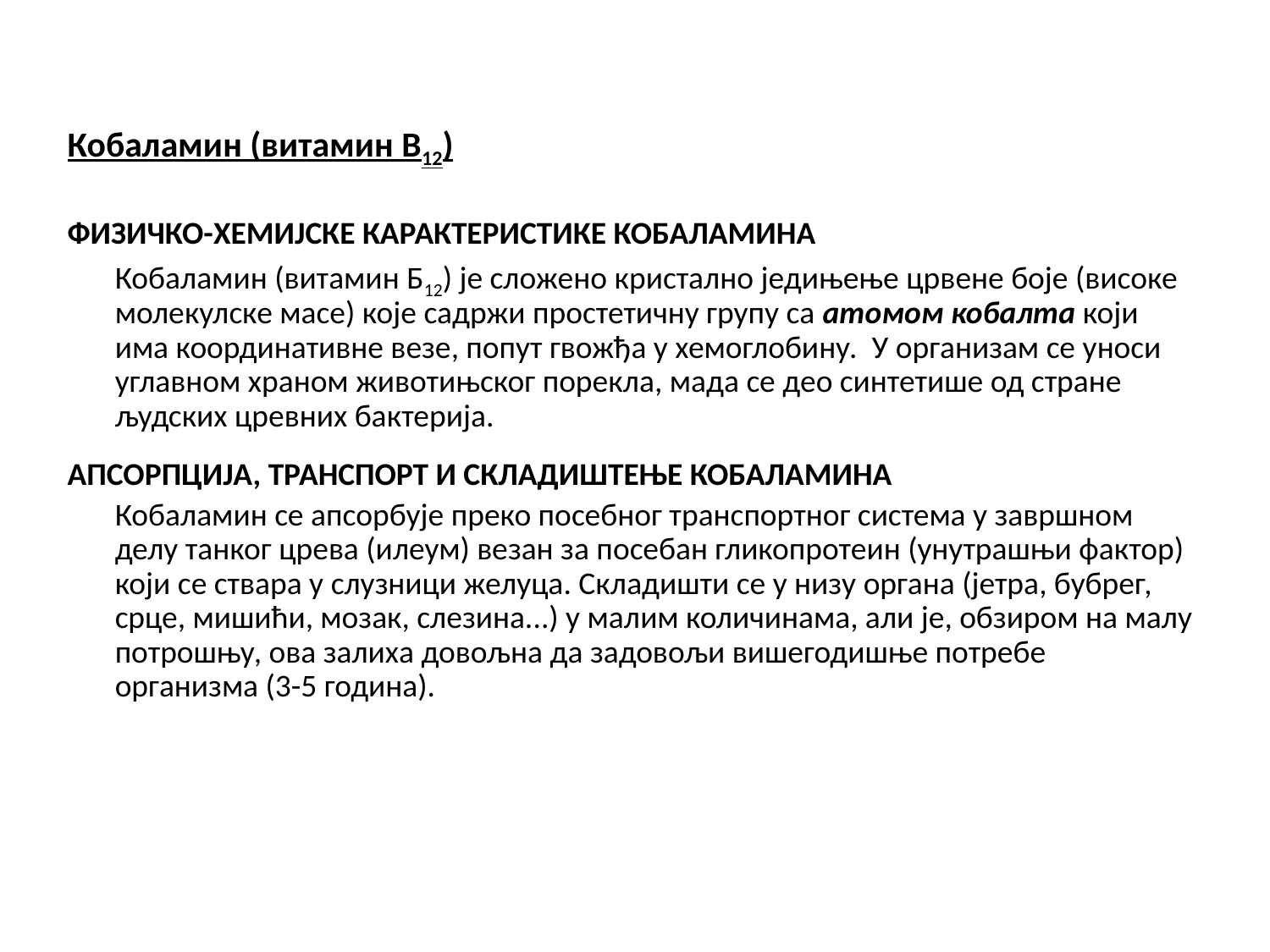

Кобаламин (витамин B12)

ФИЗИЧКО-ХЕМИЈСКЕ КАРАКТЕРИСТИКЕ КОБАЛАМИНА
	Кобаламин (витамин Б12) је сложено кристално једињење црвене боје (високе молекулске масе) које садржи простетичну групу са атомом кобалта који има координативне везе, попут гвожђа у хемоглобину.  У организам се уноси углавном храном животињског порекла, мада се део синтетише од стране људских цревних бактерија.

АПСОРПЦИЈА, ТРАНСПОРТ И СКЛАДИШТЕЊЕ КОБАЛАМИНА
	Кобаламин се апсорбује преко посебног транспортног система у завршном делу танког црева (илеум) везан за посебан гликопротеин (унутрашњи фактор) који се ствара у слузници желуца. Складишти се у низу органа (јетра, бубрег, срце, мишићи, мозак, слезина...) у малим количинама, али је, обзиром на малу потрошњу, ова залиха довољна да задовољи вишегодишње потребе организма (3-5 година).